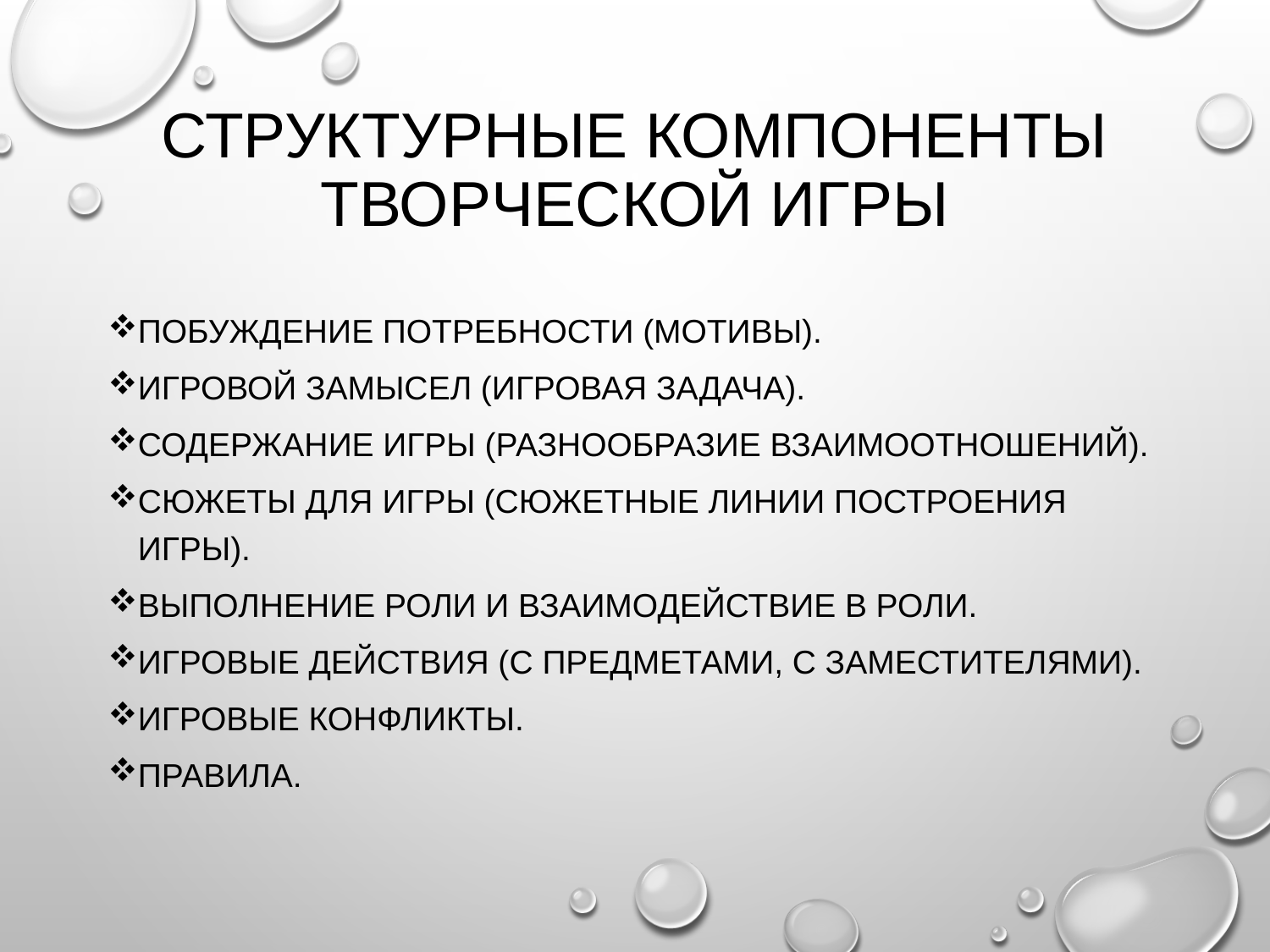

# Структурные компоненты творческой игры
Побуждение потребности (мотивы).
Игровой замысел (игровая задача).
Содержание игры (разнообразие взаимоотношений).
Сюжеты для игры (сюжетные линии построения игры).
Выполнение роли и взаимодействие в роли.
Игровые действия (с предметами, с заместителями).
Игровые конфликты.
Правила.